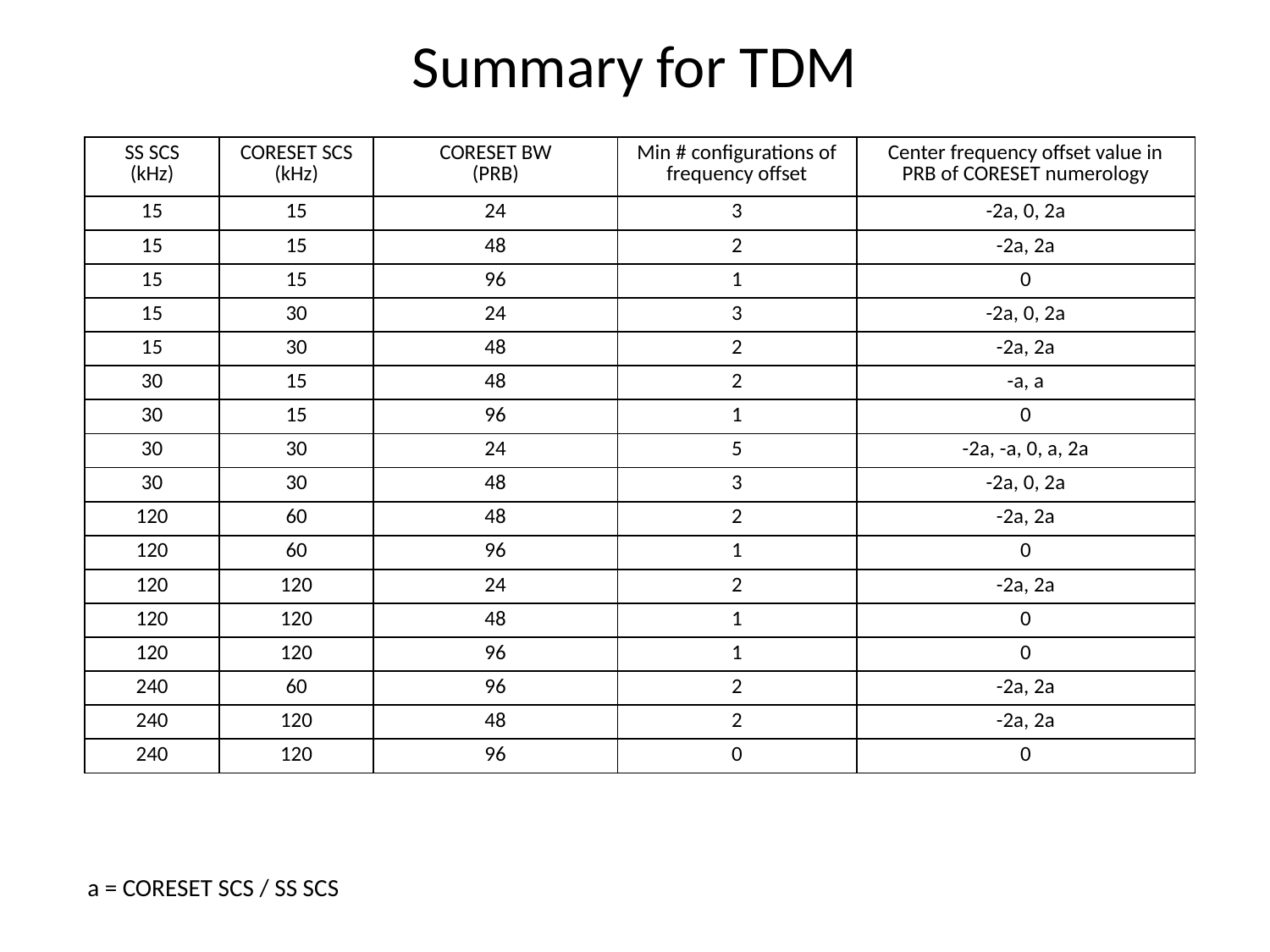

# Summary for TDM
| SS SCS (kHz) | CORESET SCS (kHz) | CORESET BW (PRB) | Min # configurations of frequency offset | Center frequency offset value in PRB of CORESET numerology |
| --- | --- | --- | --- | --- |
| 15 | 15 | 24 | 3 | -2a, 0, 2a |
| 15 | 15 | 48 | 2 | -2a, 2a |
| 15 | 15 | 96 | 1 | 0 |
| 15 | 30 | 24 | 3 | -2a, 0, 2a |
| 15 | 30 | 48 | 2 | -2a, 2a |
| 30 | 15 | 48 | 2 | -a, a |
| 30 | 15 | 96 | 1 | 0 |
| 30 | 30 | 24 | 5 | -2a, -a, 0, a, 2a |
| 30 | 30 | 48 | 3 | -2a, 0, 2a |
| 120 | 60 | 48 | 2 | -2a, 2a |
| 120 | 60 | 96 | 1 | 0 |
| 120 | 120 | 24 | 2 | -2a, 2a |
| 120 | 120 | 48 | 1 | 0 |
| 120 | 120 | 96 | 1 | 0 |
| 240 | 60 | 96 | 2 | -2a, 2a |
| 240 | 120 | 48 | 2 | -2a, 2a |
| 240 | 120 | 96 | 0 | 0 |
a = CORESET SCS / SS SCS